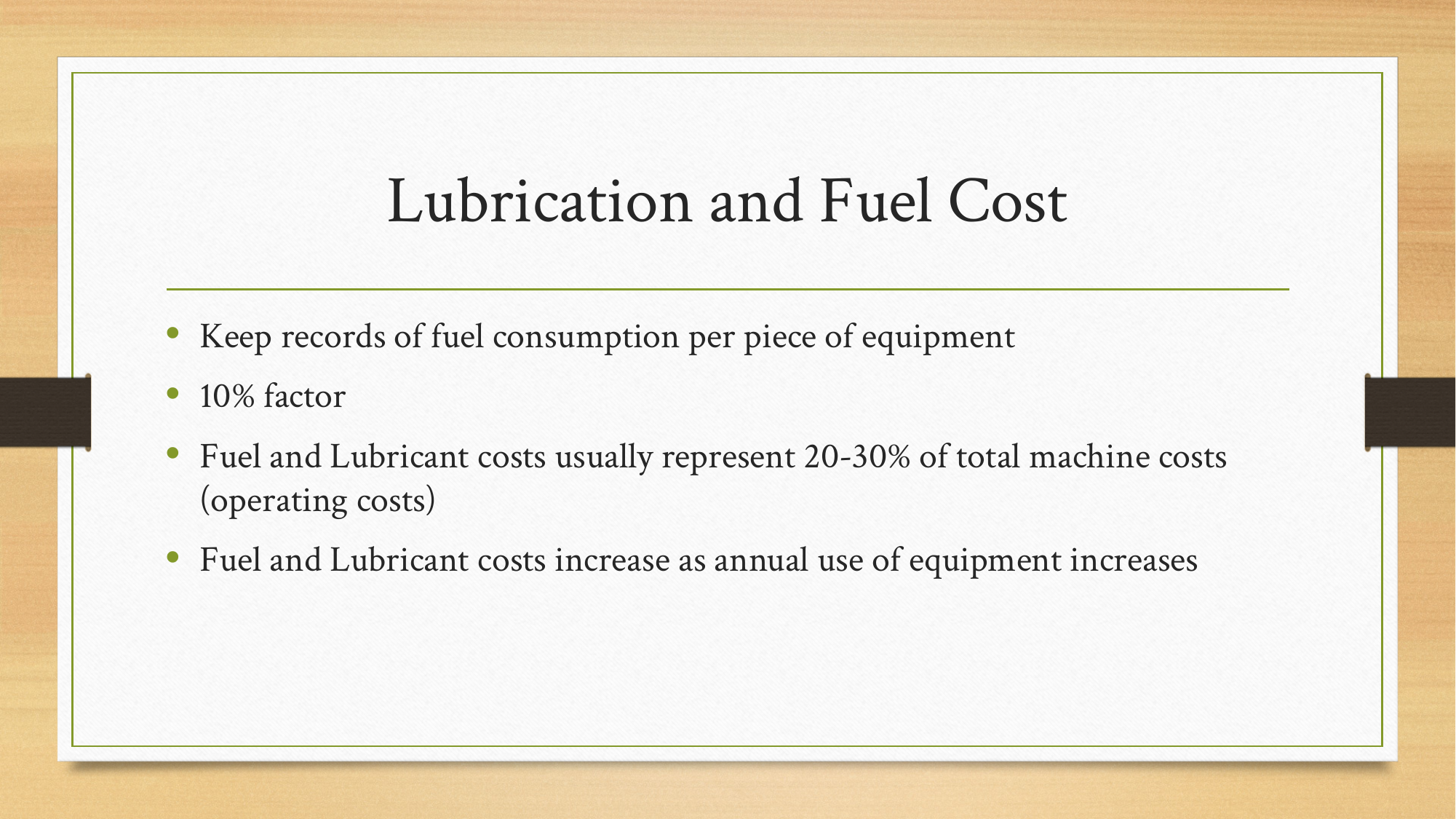

# Lubrication and Fuel Cost
Keep records of fuel consumption per piece of equipment
10% factor
Fuel and Lubricant costs usually represent 20-30% of total machine costs (operating costs)
Fuel and Lubricant costs increase as annual use of equipment increases